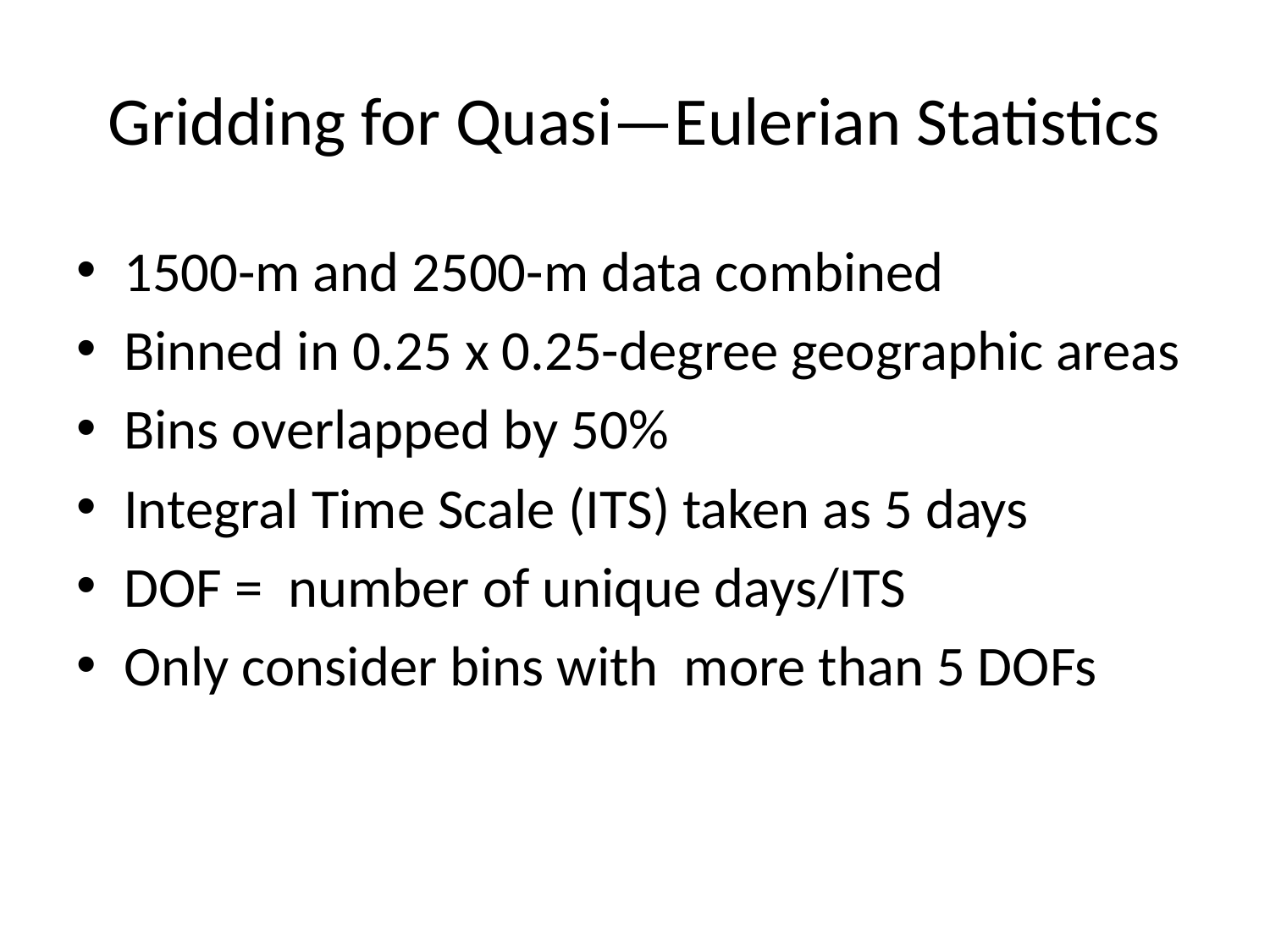

# Gridding for Quasi—Eulerian Statistics
1500-m and 2500-m data combined
Binned in 0.25 x 0.25-degree geographic areas
Bins overlapped by 50%
Integral Time Scale (ITS) taken as 5 days
DOF =  number of unique days/ITS
Only consider bins with  more than 5 DOFs